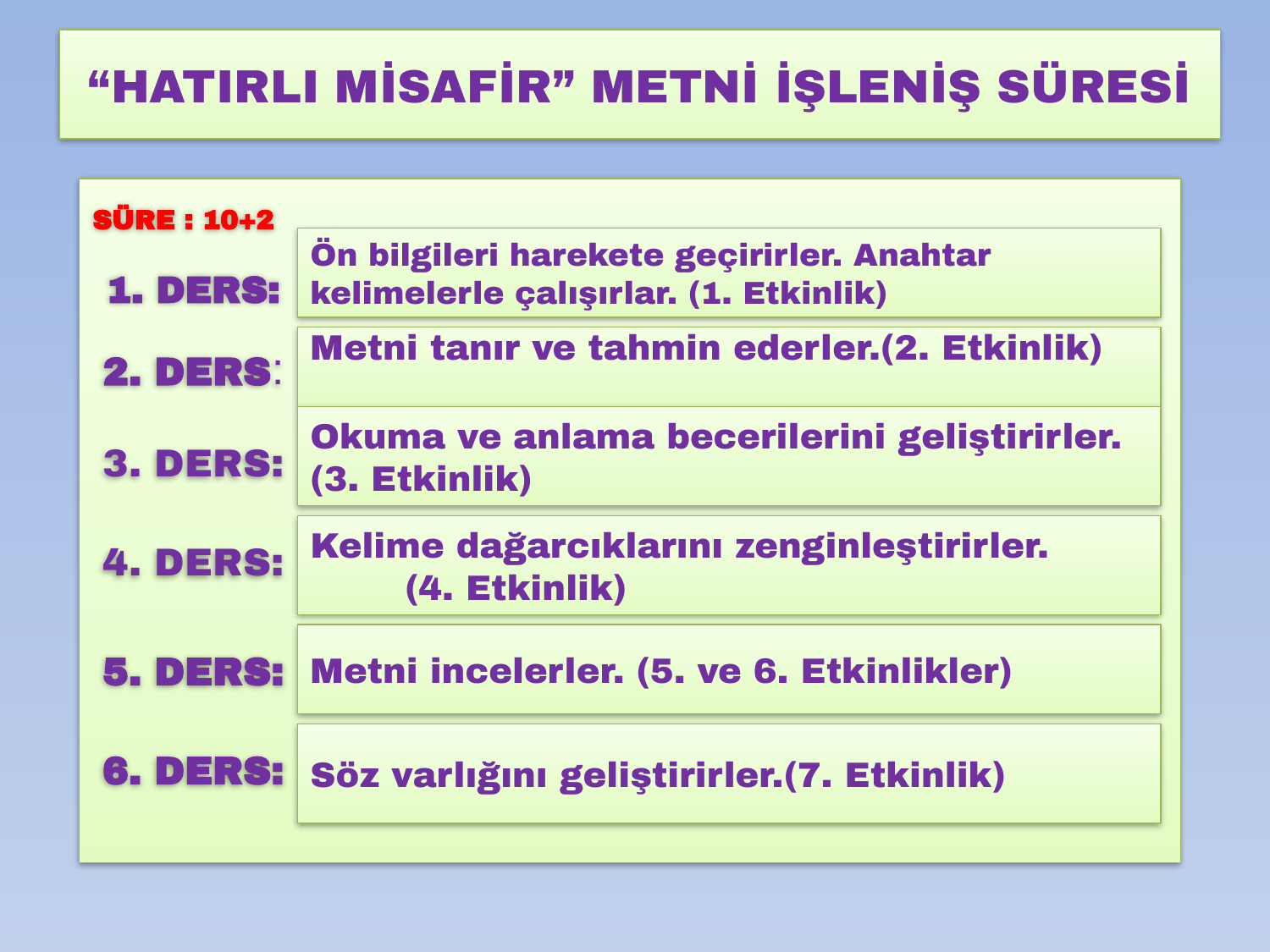

“HATIRLI MİSAFİR” METNİ İŞLENİŞ SÜRESİ

SÜRE : 10+2
Ön bilgileri harekete geçirirler. Anahtar kelimelerle çalışırlar. (1. Etkinlik)
1. DERS:
2. DERS:
Metni tanır ve tahmin ederler.(2. Etkinlik)
Okuma ve anlama becerilerini geliştirirler. (3. Etkinlik)
3. DERS:
4. DERS:
Kelime dağarcıklarını zenginleştirirler.                 (4. Etkinlik)
5. DERS:
Metni incelerler. (5. ve 6. Etkinlikler)
6. DERS:
Söz varlığını geliştirirler.(7. Etkinlik)